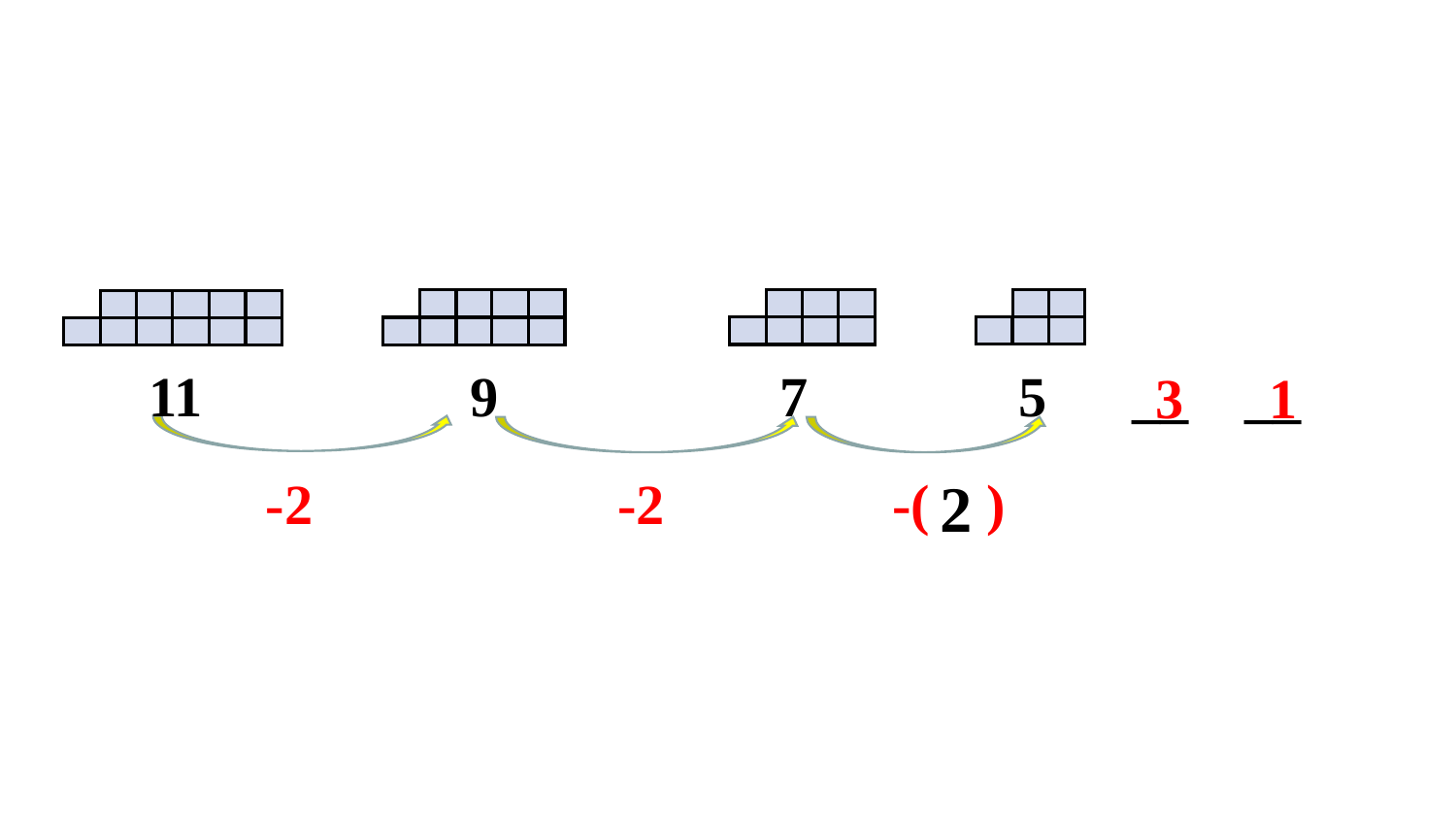

11                   9                    7               5      __    __
3
1

-2
-2
-(    )
2